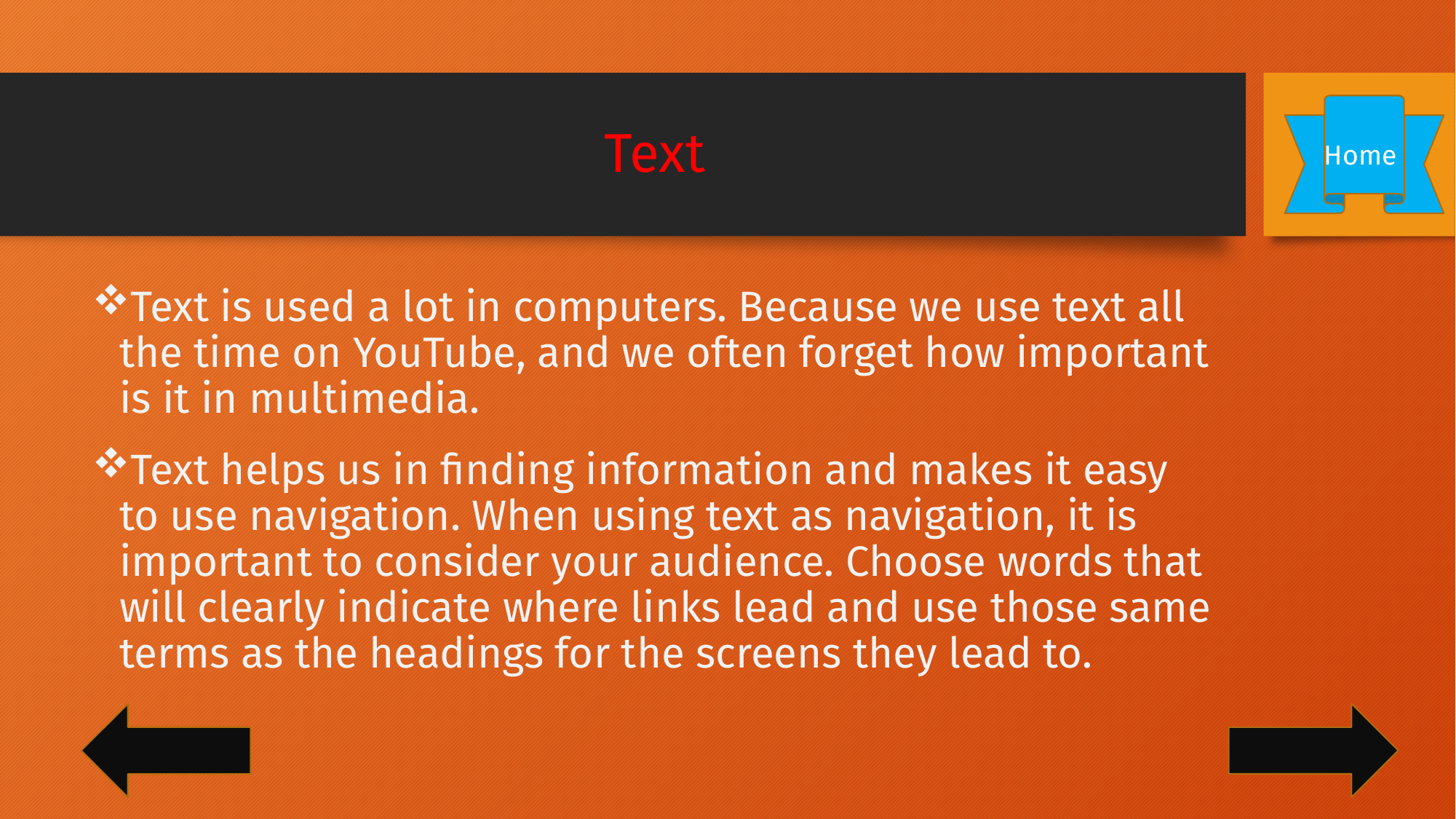

# Text

Home
Text is used a lot in computers. Because we use text all the time on YouTube, and we often forget how important is it in multimedia.
Text helps us in finding information and makes it easy to use navigation. When using text as navigation, it is important to consider your audience. Choose words that will clearly indicate where links lead and use those same terms as the headings for the screens they lead to.